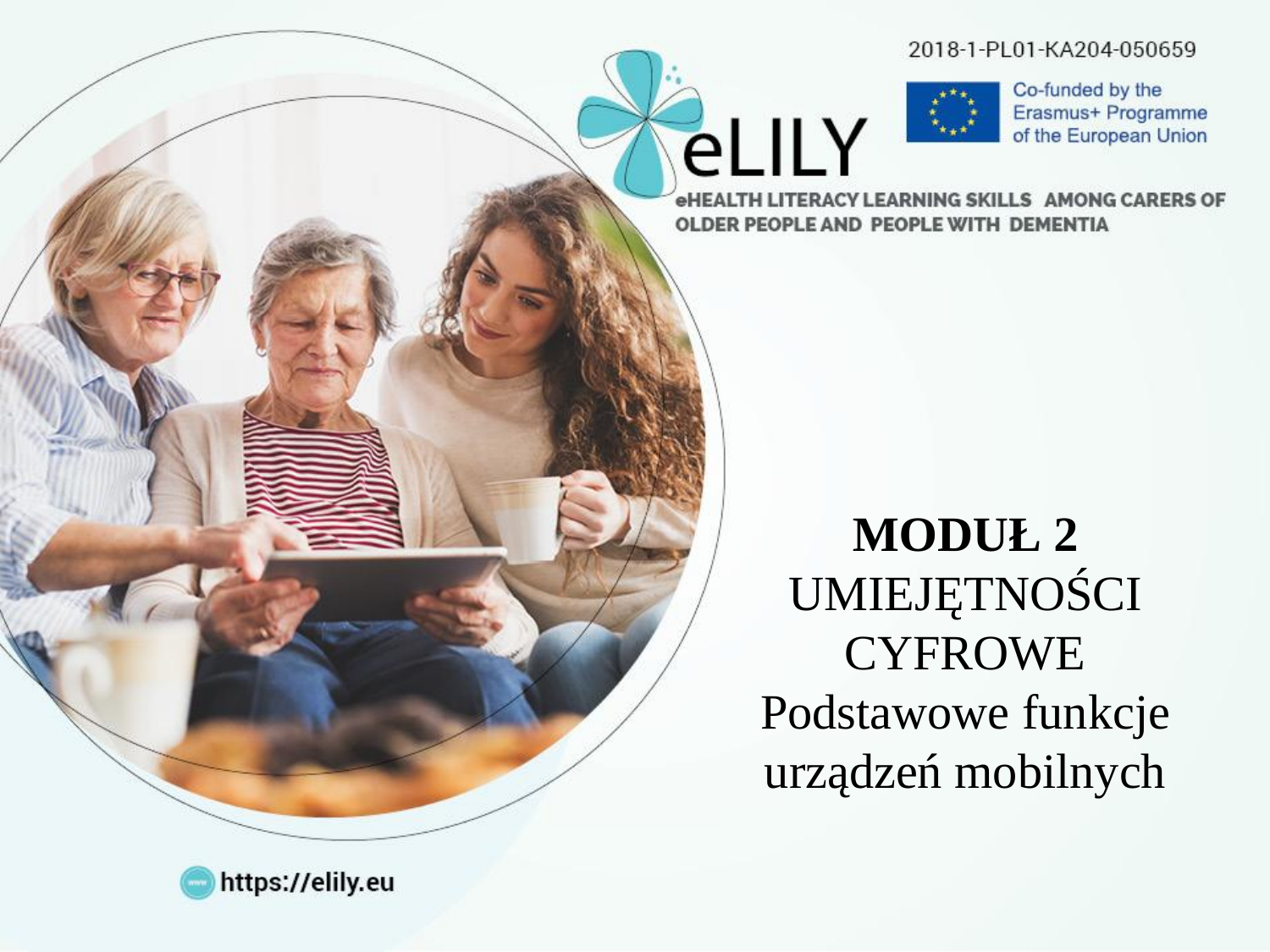

MODUŁ 2
UMIEJĘTNOŚCI CYFROWE
Podstawowe funkcje urządzeń mobilnych